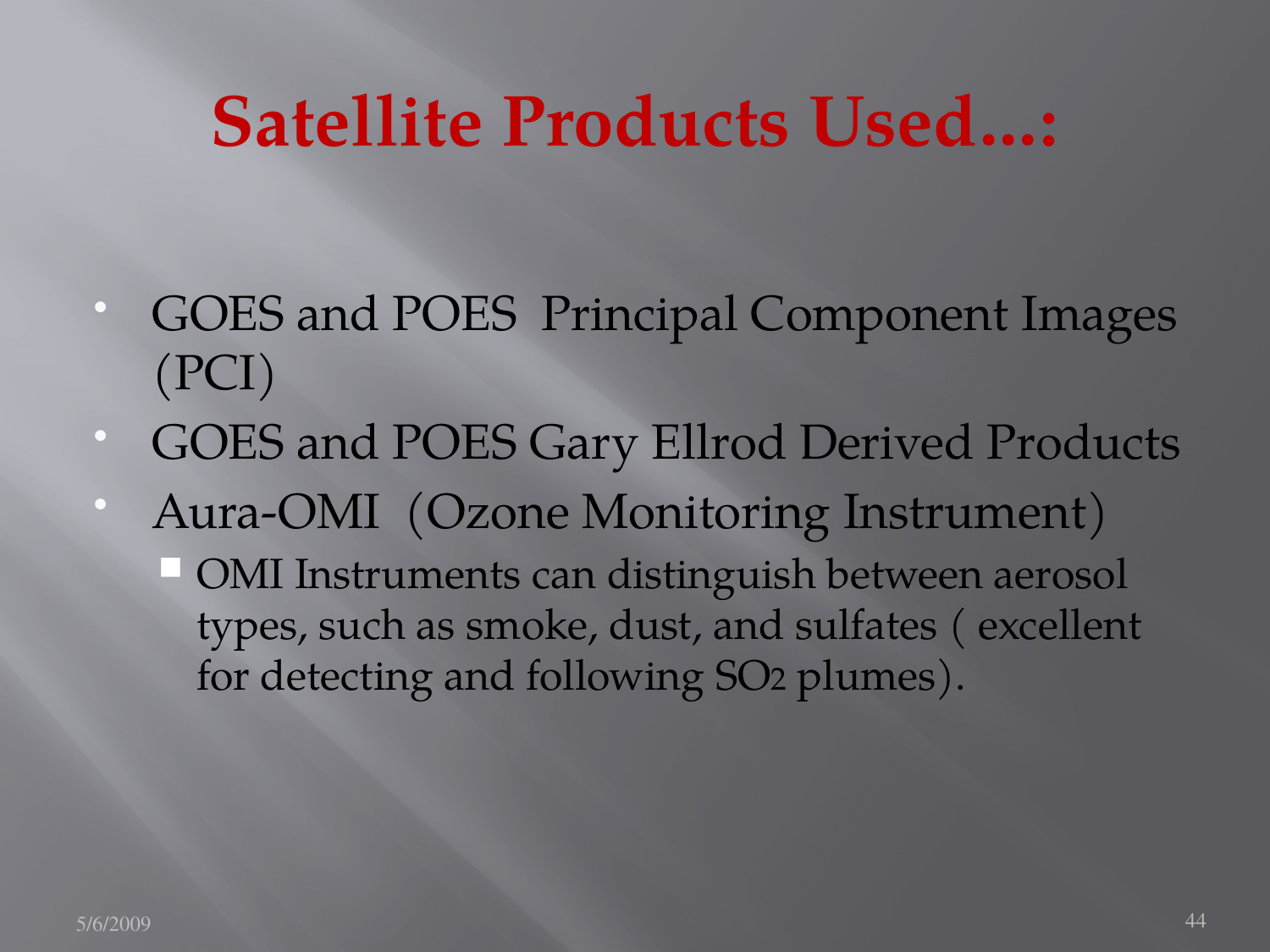

# Satellite Products Used…:
GOES and POES  Principal Component Images (PCI)
GOES and POES Gary Ellrod Derived Products
Aura-OMI  (Ozone Monitoring Instrument)
OMI Instruments can distinguish between aerosol types, such as smoke, dust, and sulfates ( excellent for detecting and following SO2 plumes).
5/6/2009
44